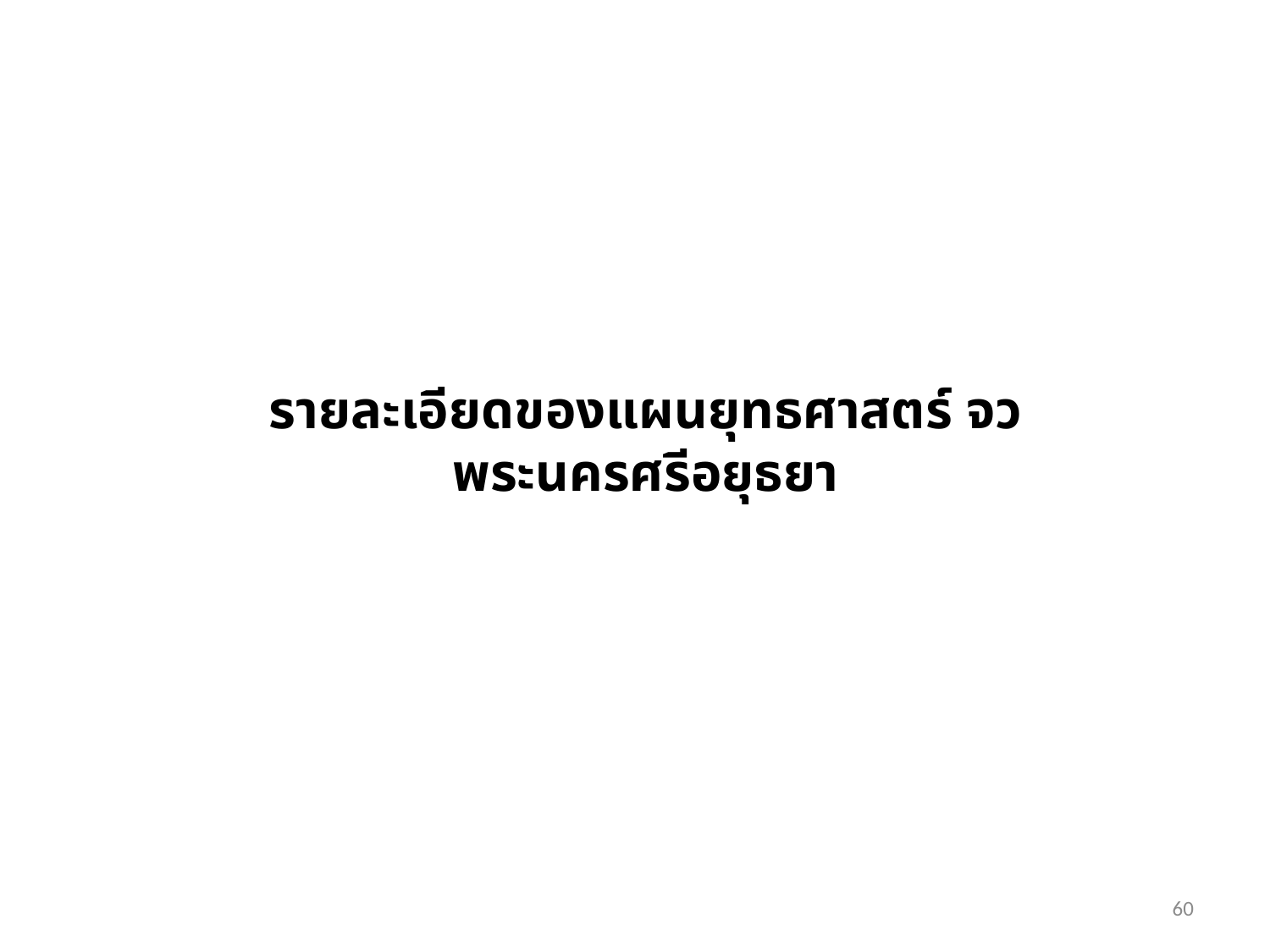

# รายละเอียดของแผนยุทธศาสตร์ จว พระนครศรีอยุธยา
60